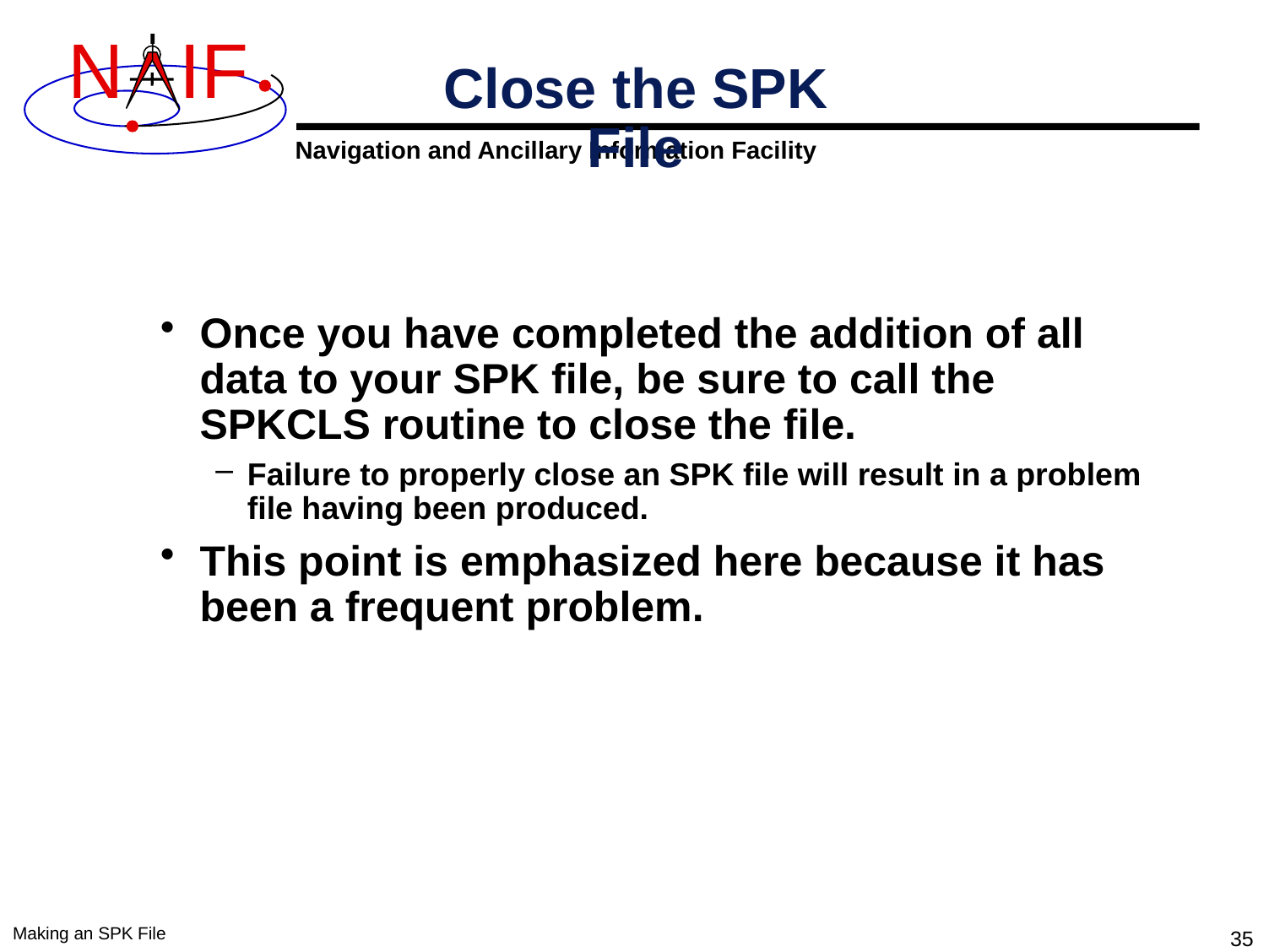

# Close the SPK File
Once you have completed the addition of all data to your SPK file, be sure to call the SPKCLS routine to close the file.
Failure to properly close an SPK file will result in a problem file having been produced.
This point is emphasized here because it has been a frequent problem.
Making an SPK File
35